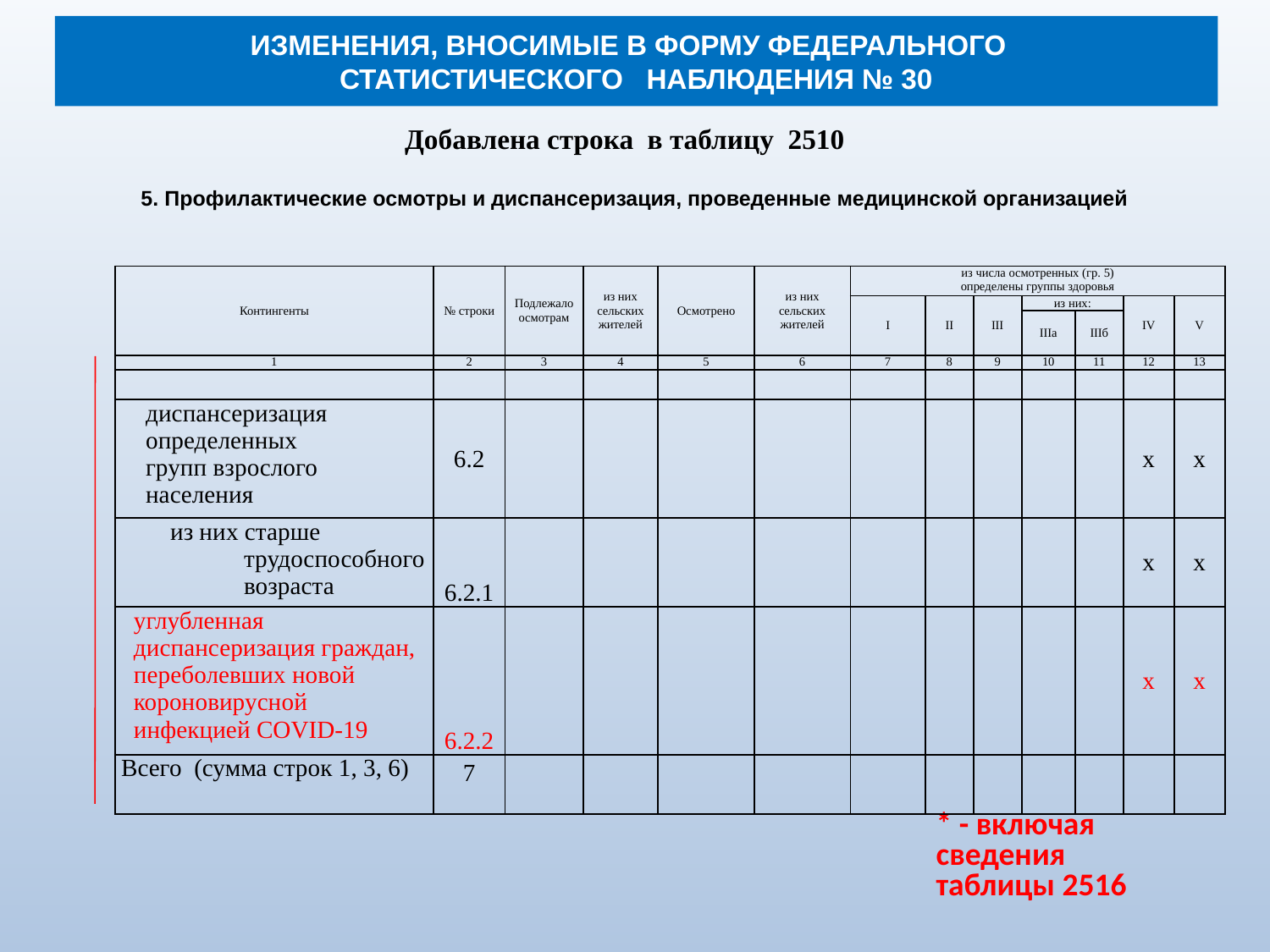

продолжение таблицы 2350
ИЗМЕНЕНИЯ, ВНОСИМЫЕ В ФОРМУ ФЕДЕРАЛЬНОГО
СТАТИСТИЧЕСКОГО   НАБЛЮДЕНИЯ № 30

Добавлена строка  в таблицу  2510

5. Профилактические осмотры и диспансеризация, проведенные медицинской организацией
| Контингенты | № строки | Подлежало осмотрам | из них сельских жителей | Осмотрено | из них сельских жителей | из числа осмотренных (гр. 5) определены группы здоровья |  |  |  |  |  |  |
| --- | --- | --- | --- | --- | --- | --- | --- | --- | --- | --- | --- | --- |
|  |  |  |  |  |  | I | II | III | из них: |  | IV | V |
|  |  |  |  |  |  |  |  |  | IIIа | IIIб |  |  |
| 1 | 2 | 3 | 4 | 5 | 6 | 7 | 8 | 9 | 10 | 11 | 12 | 13 |
|  |  |  |  |  |  |  |  |  |  |  |  |  |
| диспансеризация определенных групп взрослого населения | 6.2 |  |  |  |  |  |  |  |  |  | х | х |
| из них старше трудоспособного возраста | 6.2.1 |  |  |  |  |  |  |  |  |  | х | х |
| углубленная диспансеризация граждан, переболевших новой короновирусной инфекцией COVID-19 | 6.2.2 |  |  |  |  |  |  |  |  |  | х | х |
| Всего (сумма строк 1, 3, 6) | 7 |  |  |  |  |  |  |  |  |  |  |  |

* - включая сведения таблицы 2516